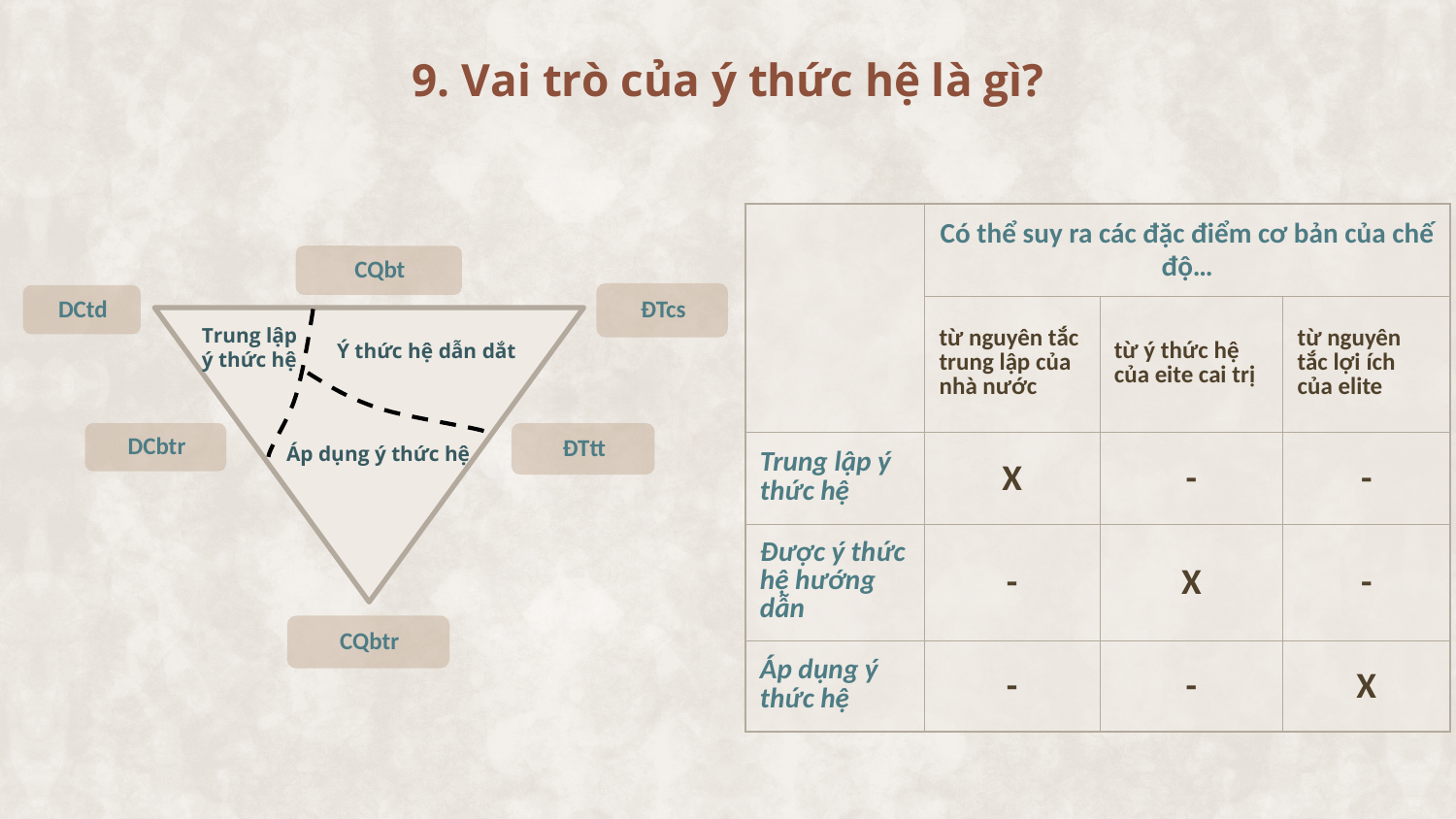

# 9. Vai trò của ý thức hệ là gì?

ĐTcs
DCtd
CQbtr
CQbt
ĐTtt
DCbtr
|  | Có thể suy ra các đặc điểm cơ bản của chế độ… |  |  |
| --- | --- | --- | --- |
|  | từ nguyên tắc trung lập của nhà nước | từ ý thức hệ của eite cai trị | từ nguyên tắc lợi ích của elite |
| Trung lập ý thức hệ | X | - | - |
| Được ý thức hệ hướng dẫn | - | X | - |
| Áp dụng ý thức hệ | - | - | X |

Trung lập ý thức hệ
Ý thức hệ dẫn dắt

Áp dụng ý thức hệ